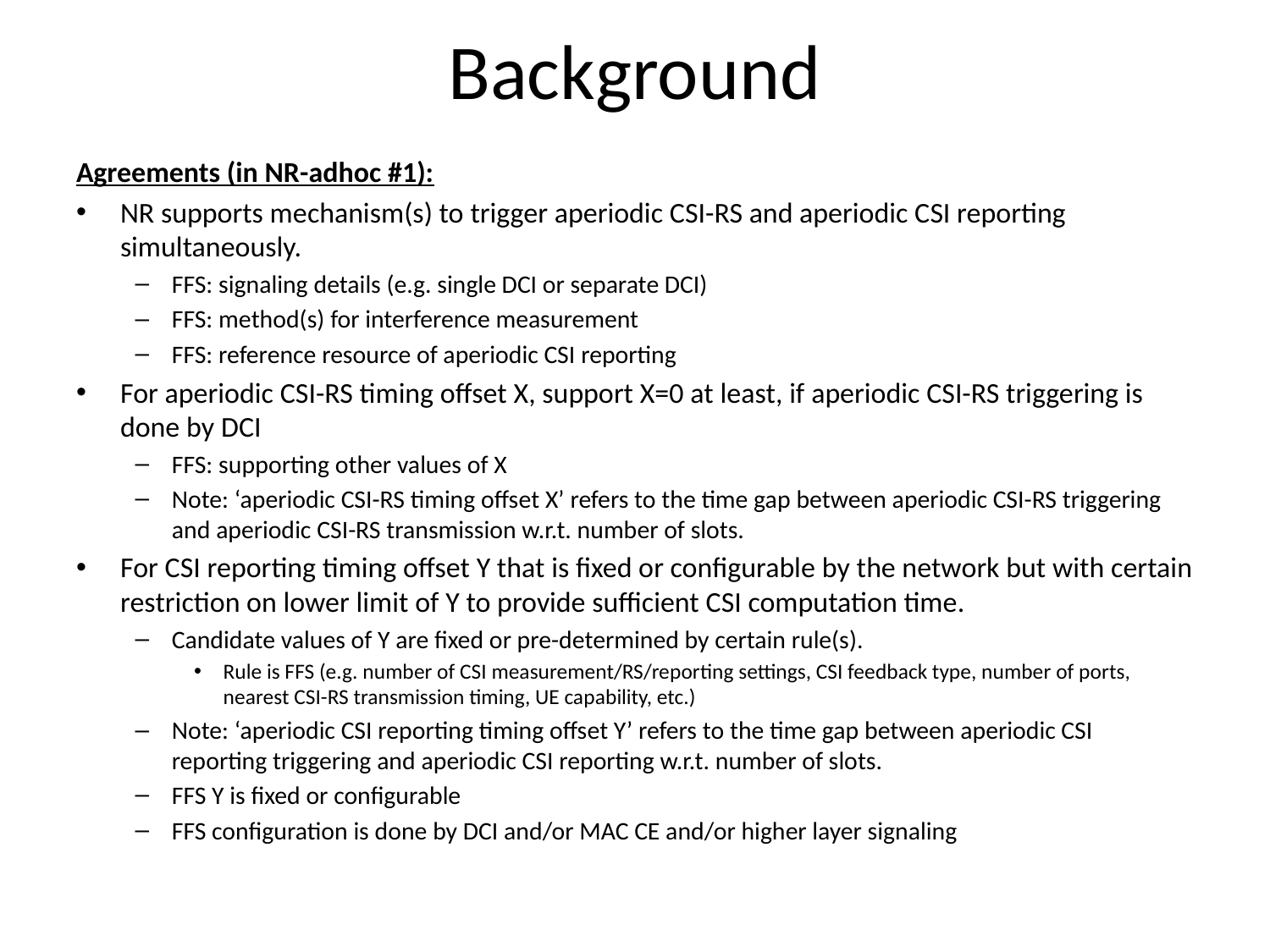

# Background
Agreements (in NR-adhoc #1):
NR supports mechanism(s) to trigger aperiodic CSI-RS and aperiodic CSI reporting simultaneously.
FFS: signaling details (e.g. single DCI or separate DCI)
FFS: method(s) for interference measurement
FFS: reference resource of aperiodic CSI reporting
For aperiodic CSI-RS timing offset X, support X=0 at least, if aperiodic CSI-RS triggering is done by DCI
FFS: supporting other values of X
Note: ‘aperiodic CSI-RS timing offset X’ refers to the time gap between aperiodic CSI-RS triggering and aperiodic CSI-RS transmission w.r.t. number of slots.
For CSI reporting timing offset Y that is fixed or configurable by the network but with certain restriction on lower limit of Y to provide sufficient CSI computation time.
Candidate values of Y are fixed or pre-determined by certain rule(s).
Rule is FFS (e.g. number of CSI measurement/RS/reporting settings, CSI feedback type, number of ports, nearest CSI-RS transmission timing, UE capability, etc.)
Note: ‘aperiodic CSI reporting timing offset Y’ refers to the time gap between aperiodic CSI reporting triggering and aperiodic CSI reporting w.r.t. number of slots.
FFS Y is fixed or configurable
FFS configuration is done by DCI and/or MAC CE and/or higher layer signaling